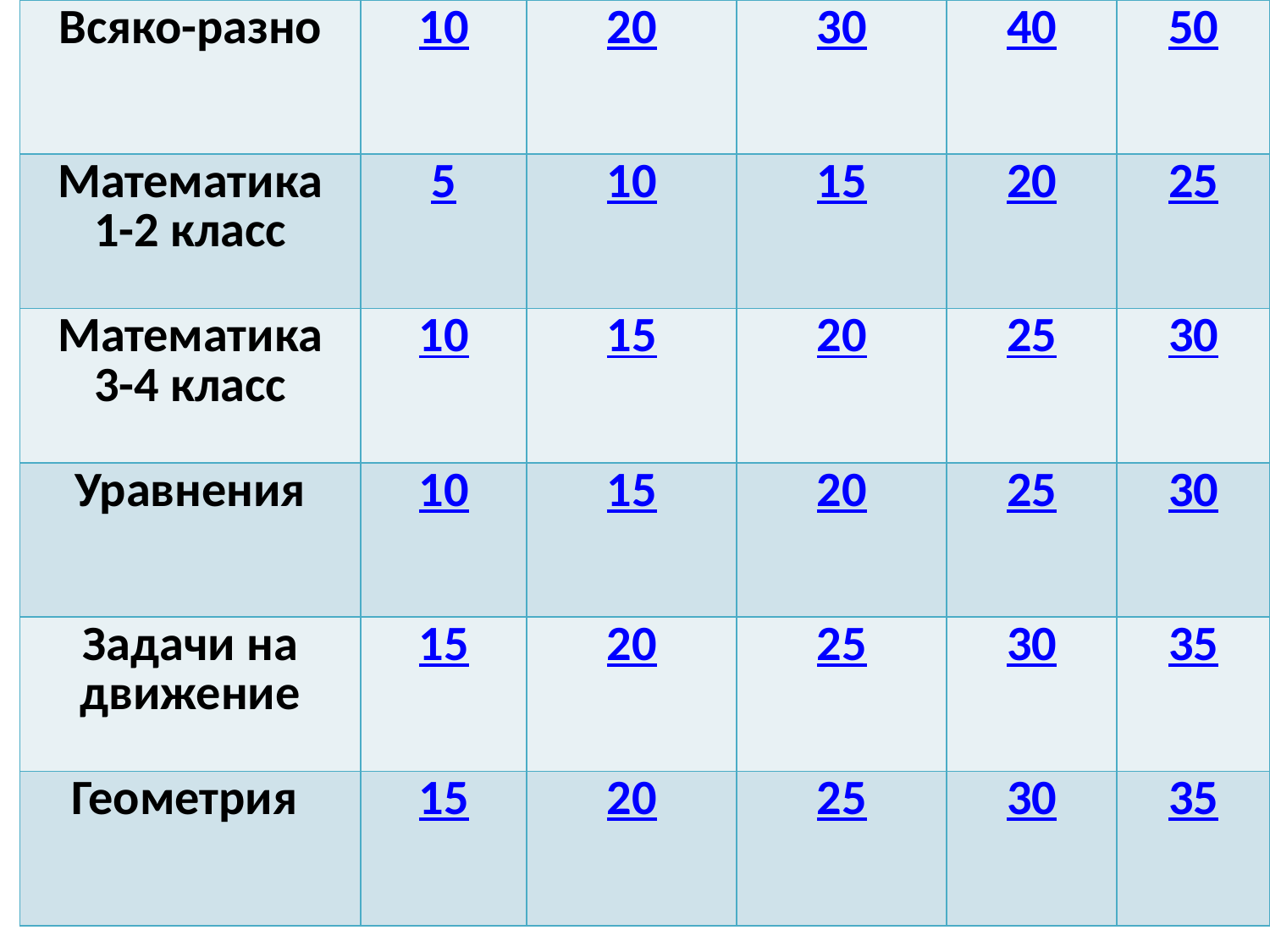

| Всяко-разно | 10 | 20 | 30 | 40 | 50 |
| --- | --- | --- | --- | --- | --- |
| Математика 1-2 класс | 5 | 10 | 15 | 20 | 25 |
| Математика 3-4 класс | 10 | 15 | 20 | 25 | 30 |
| Уравнения | 10 | 15 | 20 | 25 | 30 |
| Задачи на движение | 15 | 20 | 25 | 30 | 35 |
| Геометрия | 15 | 20 | 25 | 30 | 35 |